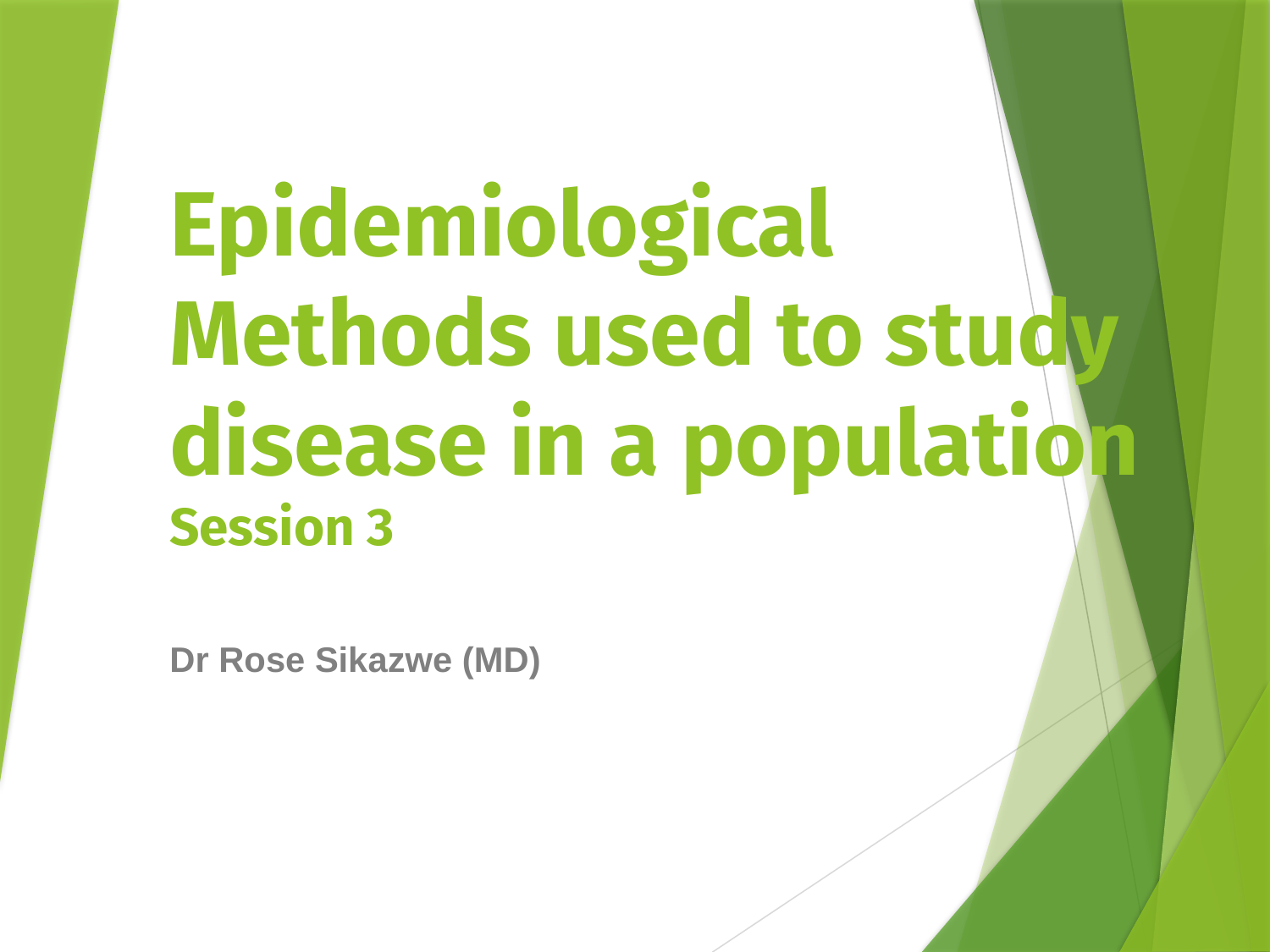

# Epidemiological Methods used to study disease in a population Session 3

Dr Rose Sikazwe (MD)